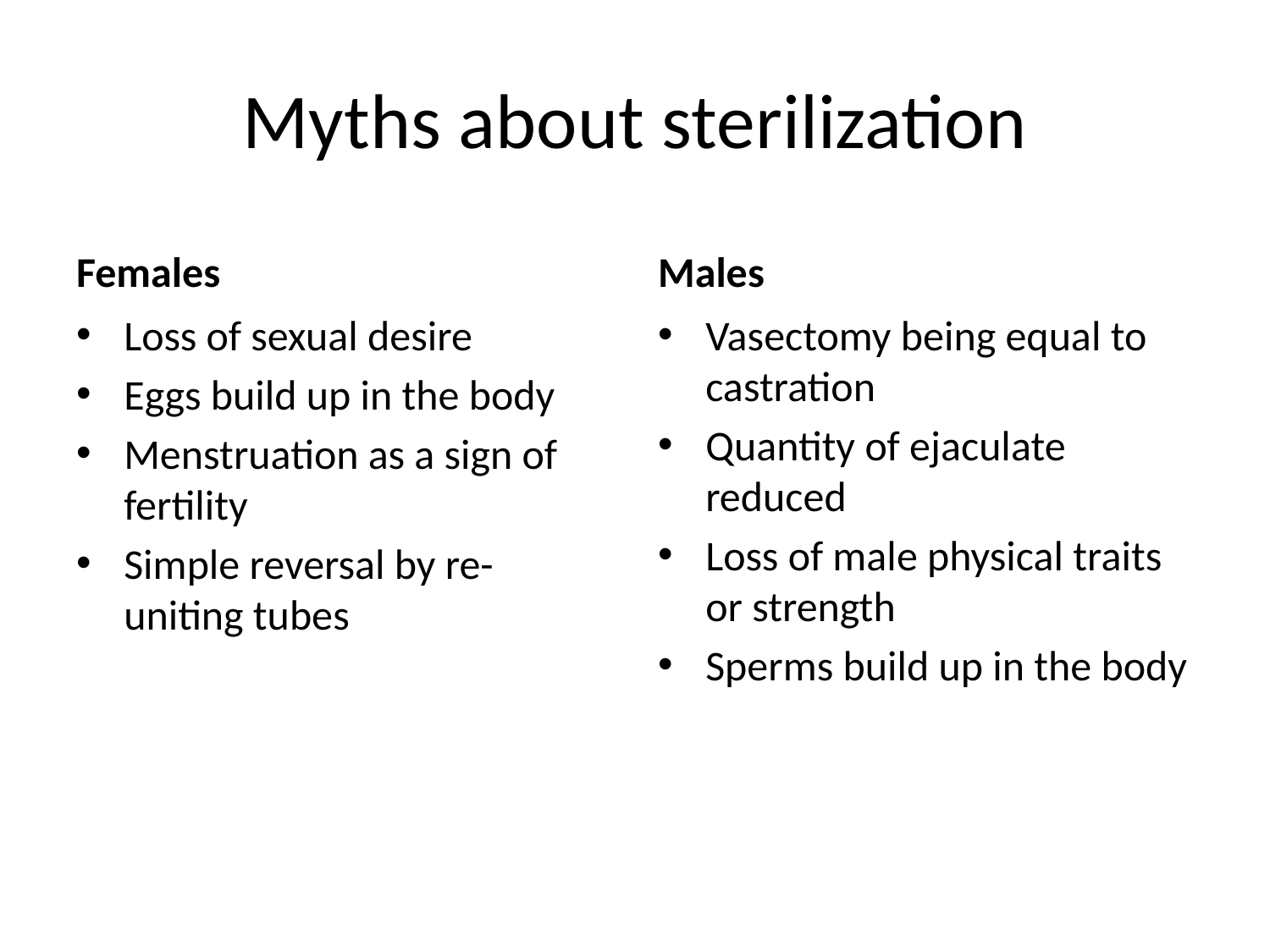

# Myths about sterilization
Females
Males
Loss of sexual desire
Eggs build up in the body
Menstruation as a sign of fertility
Simple reversal by re-uniting tubes
Vasectomy being equal to castration
Quantity of ejaculate reduced
Loss of male physical traits or strength
Sperms build up in the body